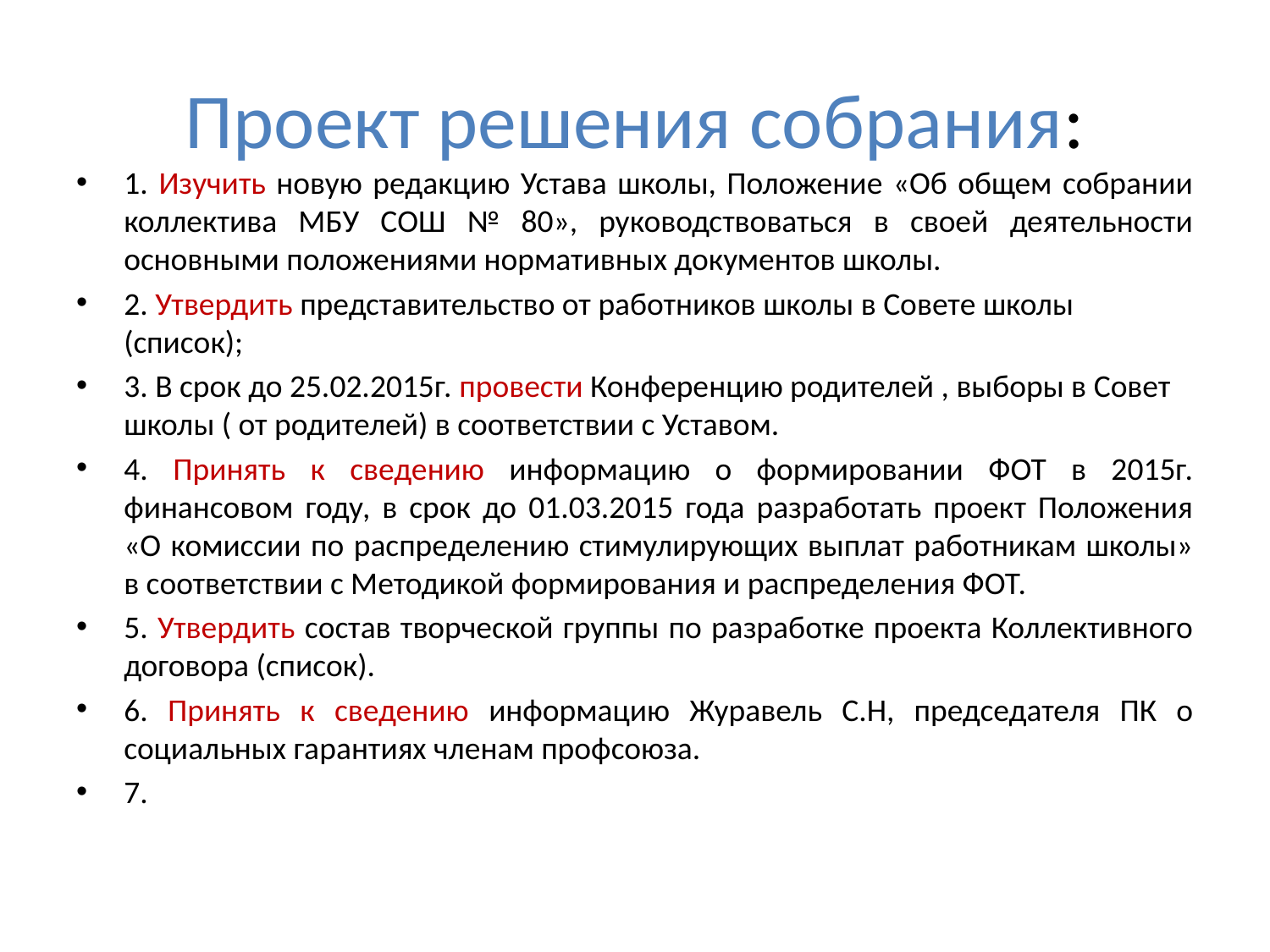

# Проект решения собрания:
1. Изучить новую редакцию Устава школы, Положение «Об общем собрании коллектива МБУ СОШ № 80», руководствоваться в своей деятельности основными положениями нормативных документов школы.
2. Утвердить представительство от работников школы в Совете школы (список);
3. В срок до 25.02.2015г. провести Конференцию родителей , выборы в Совет школы ( от родителей) в соответствии с Уставом.
4. Принять к сведению информацию о формировании ФОТ в 2015г. финансовом году, в срок до 01.03.2015 года разработать проект Положения «О комиссии по распределению стимулирующих выплат работникам школы» в соответствии с Методикой формирования и распределения ФОТ.
5. Утвердить состав творческой группы по разработке проекта Коллективного договора (список).
6. Принять к сведению информацию Журавель С.Н, председателя ПК о социальных гарантиях членам профсоюза.
7.